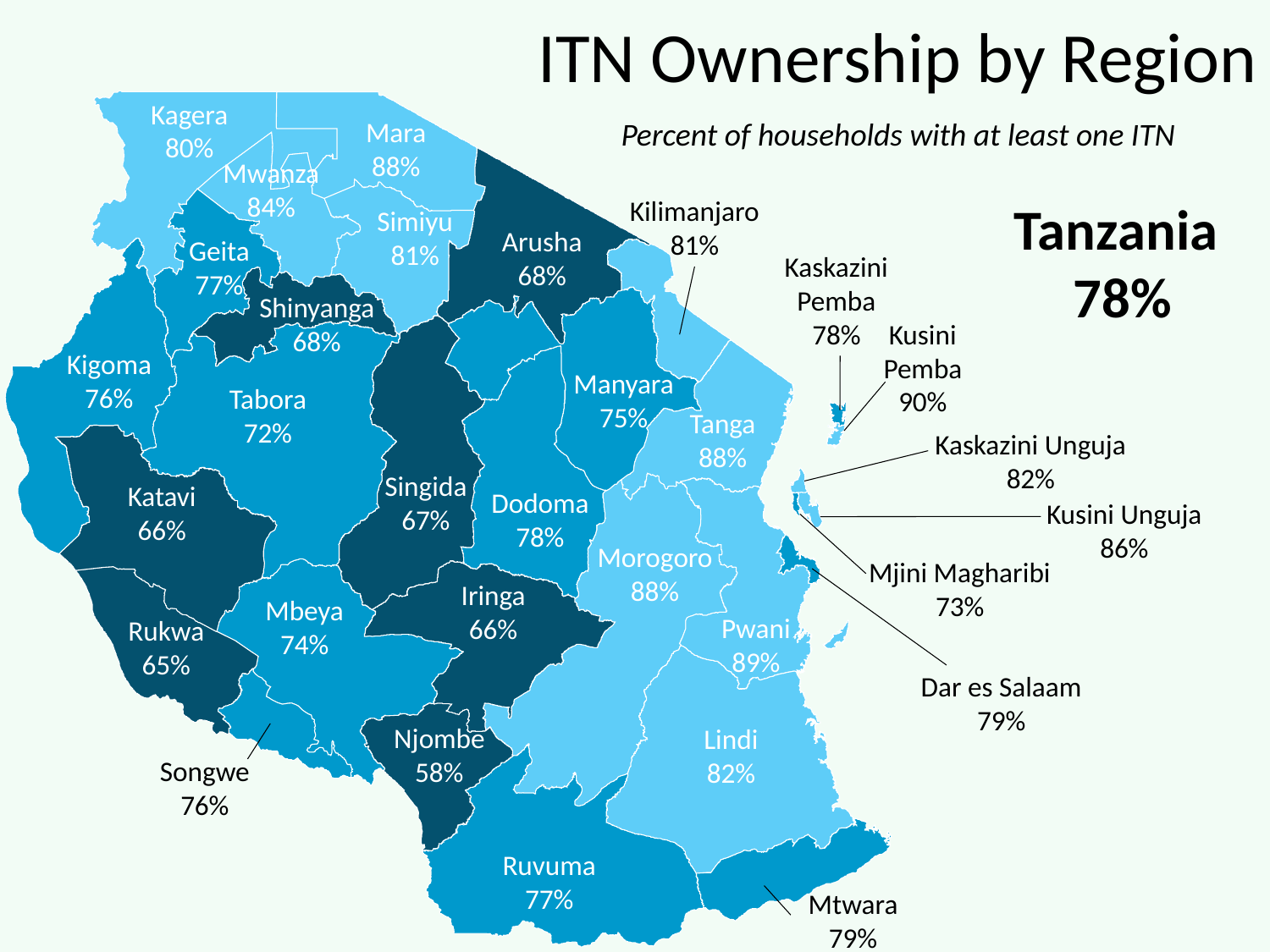

# ITN Ownership by Region
Kagera
80%

Percent of households with at least one ITN
Mara
88%

Mwanza
84%

Kilimanjaro
81%
Tanzania
78%

Simiyu
81%
Arusha
68%
Geita
77%

Kaskazini Pemba
78%

Shinyanga
68%

Kusini Pemba
90%

Kigoma
76%

Manyara
75%
Tabora
72%
Tanga
88%

Kaskazini Unguja
82%

Singida
67%

Katavi
66%

Dodoma
78%
Kusini Unguja
86%

Morogoro
88%

Mjini Magharibi
73%

Iringa
66%
Mbeya
74%
Pwani
89%
Rukwa
65%

Dar es Salaam
79%

Njombe
58%
Lindi
82%

Songwe
76%

Ruvuma
77%
Mtwara
79%